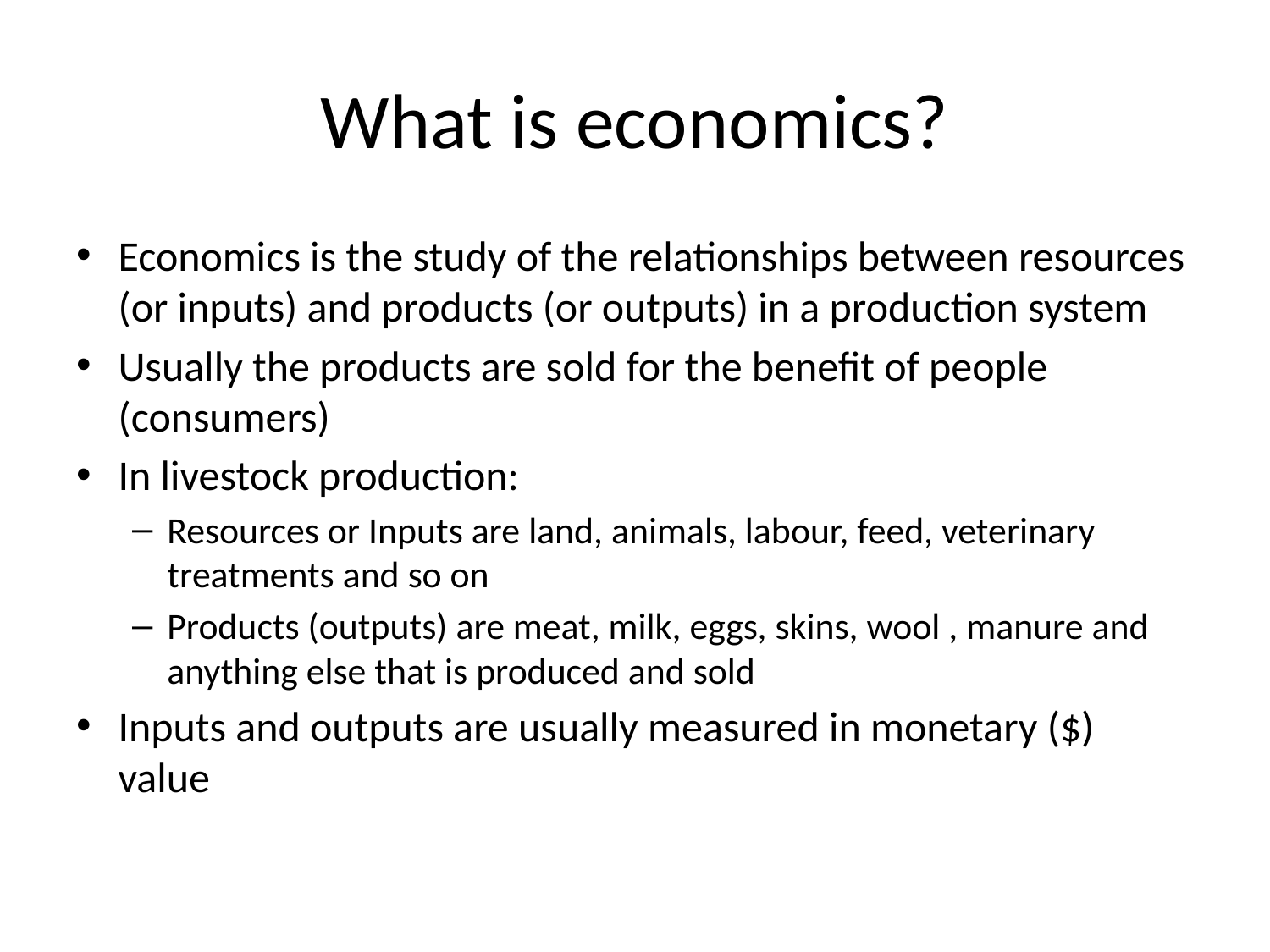

# What is economics?
Economics is the study of the relationships between resources (or inputs) and products (or outputs) in a production system
Usually the products are sold for the benefit of people (consumers)
In livestock production:
Resources or Inputs are land, animals, labour, feed, veterinary treatments and so on
Products (outputs) are meat, milk, eggs, skins, wool , manure and anything else that is produced and sold
Inputs and outputs are usually measured in monetary ($) value